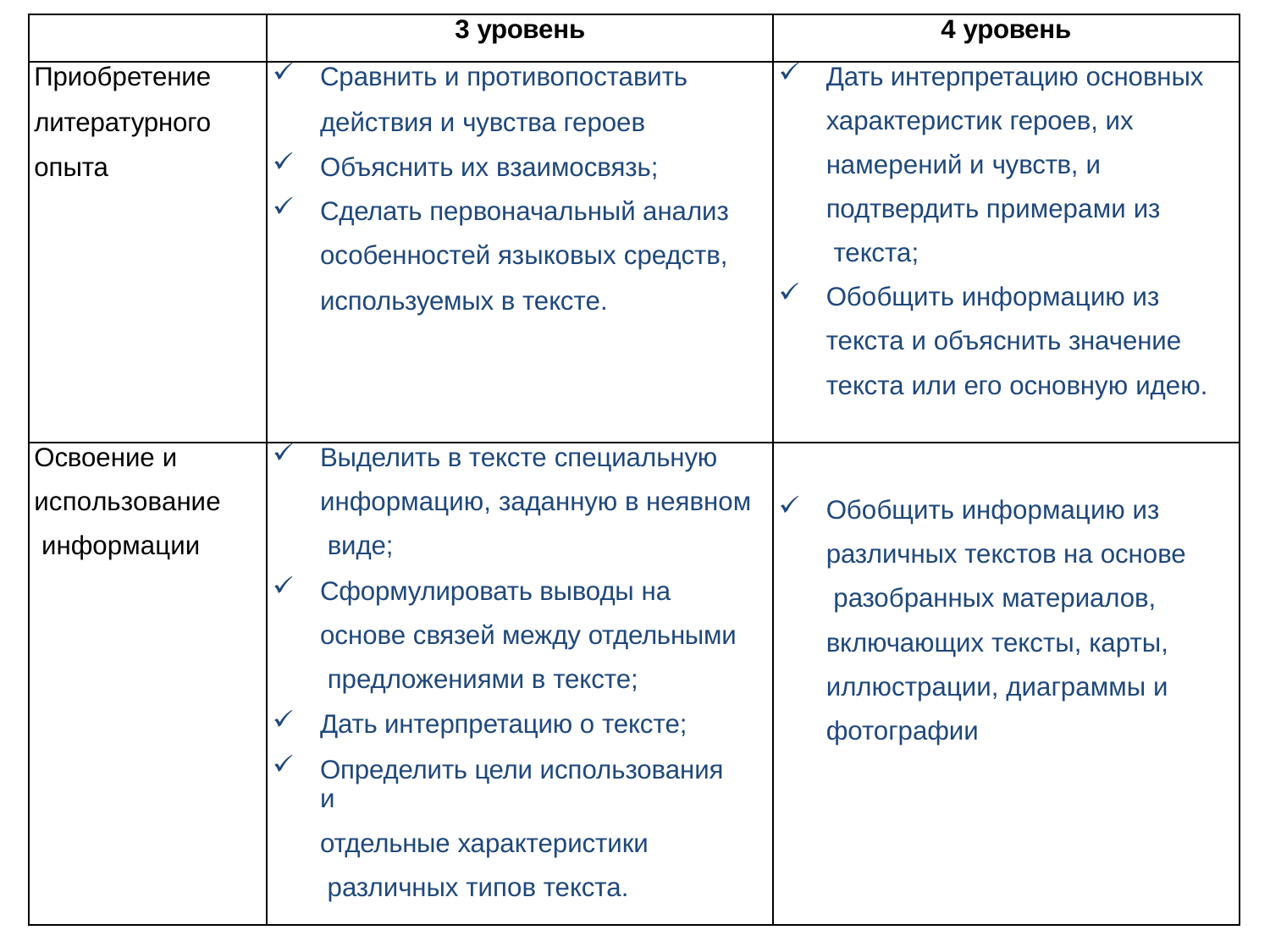

|  | 3 уровень | 4 уровень |
| --- | --- | --- |
| Приобретение литературного опыта | Сравнить и противопоставить действия и чувства героев Объяснить их взаимосвязь; Сделать первоначальный анализ особенностей языковых средств, используемых в тексте. | Дать интерпретацию основных характеристик героев, их намерений и чувств, и подтвердить примерами из текста; Обобщить информацию из текста и объяснить значение текста или его основную идею. |
| Освоение и использование информации | Выделить в тексте специальную информацию, заданную в неявном виде; Сформулировать выводы на основе связей между отдельными предложениями в тексте; Дать интерпретацию о тексте; Определить цели использования и отдельные характеристики различных типов текста. | Обобщить информацию из различных текстов на основе разобранных материалов, включающих тексты, карты, иллюстрации, диаграммы и фотографии |